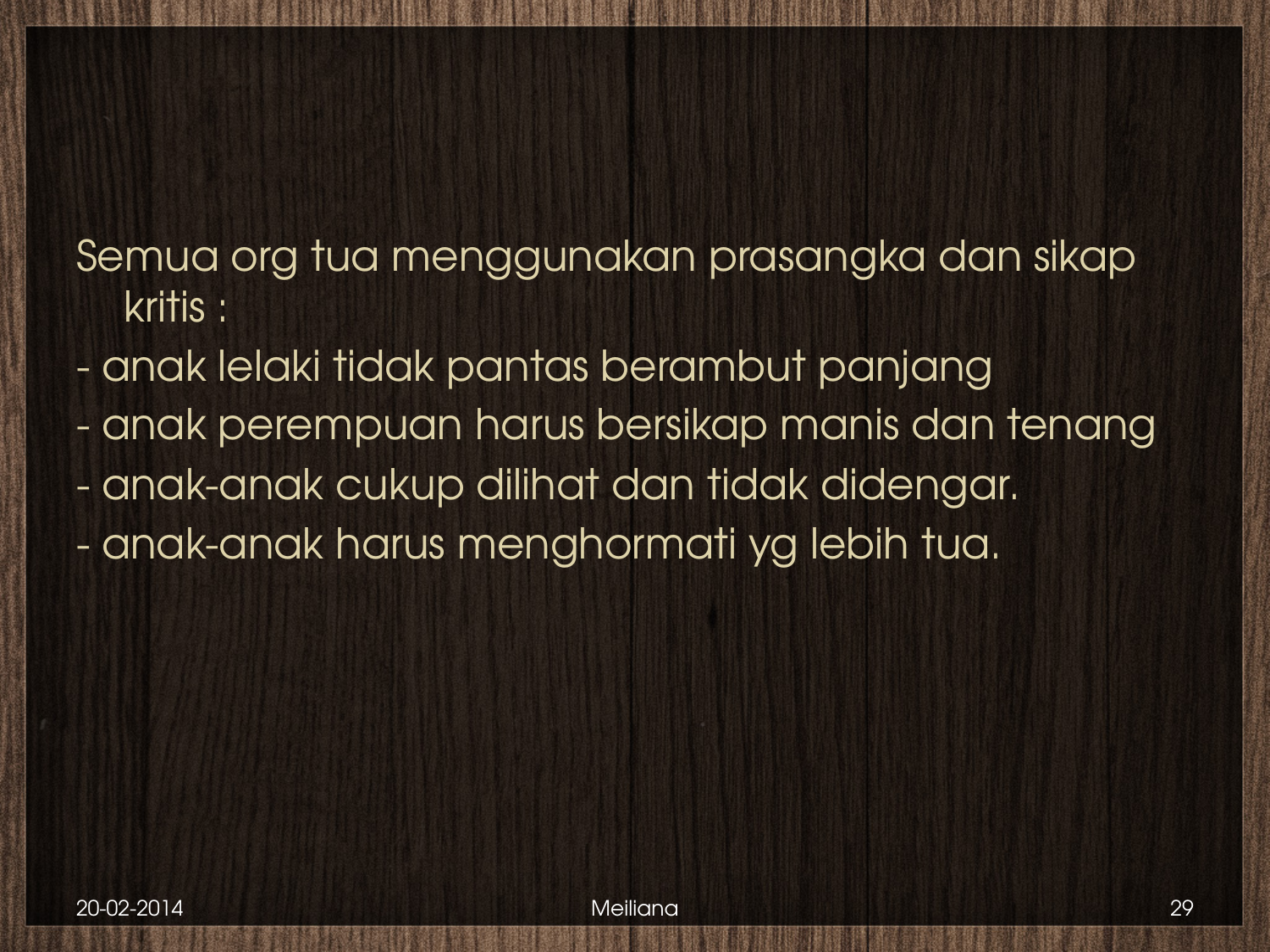

#
Semua org tua menggunakan prasangka dan sikap kritis :
- anak lelaki tidak pantas berambut panjang
- anak perempuan harus bersikap manis dan tenang
- anak-anak cukup dilihat dan tidak didengar.
- anak-anak harus menghormati yg lebih tua.

20-02-2014
Meiliana
29